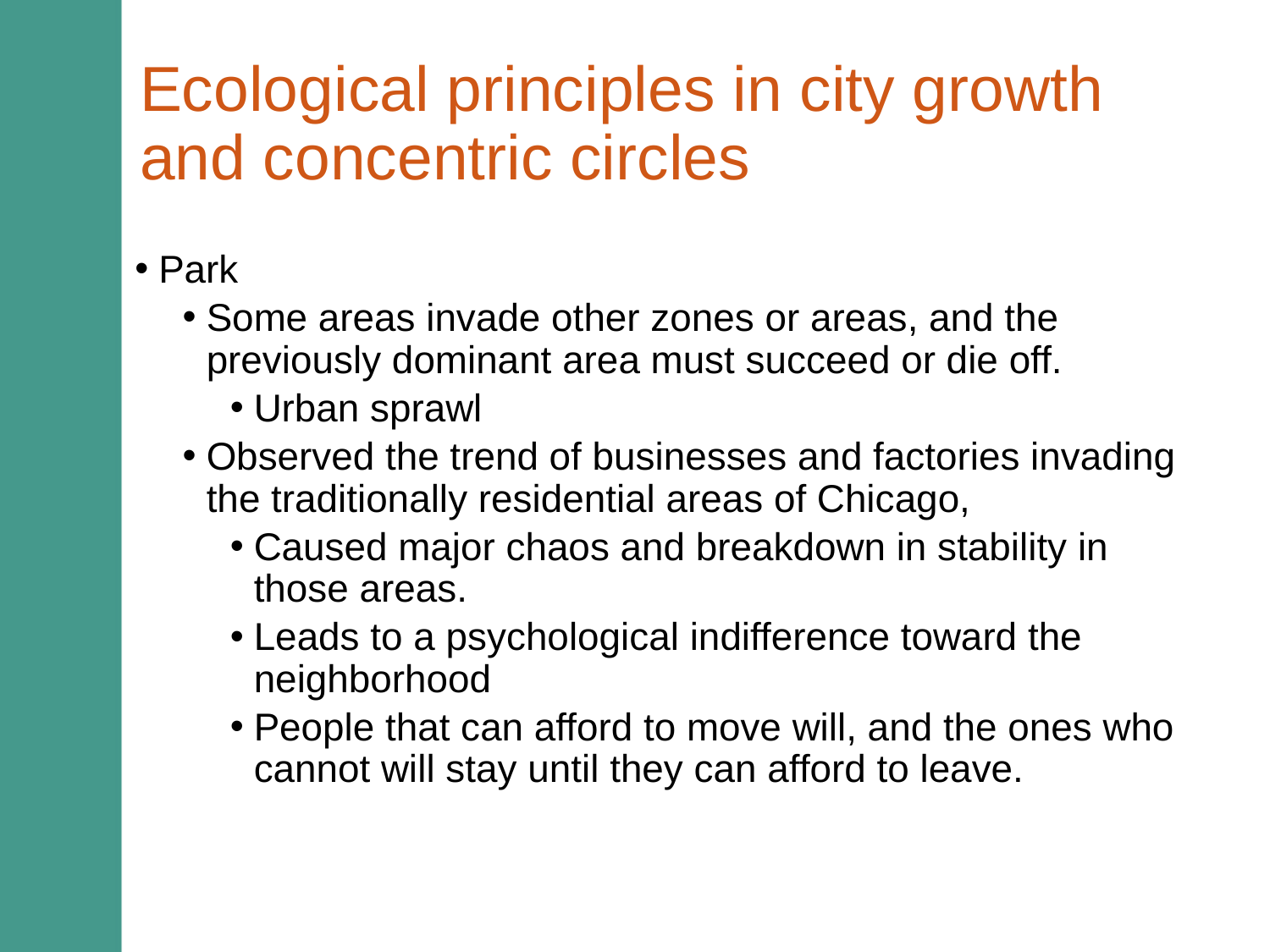

# Ecological principles in city growth and concentric circles
Park
Some areas invade other zones or areas, and the previously dominant area must succeed or die off.
Urban sprawl
Observed the trend of businesses and factories invading the traditionally residential areas of Chicago,
Caused major chaos and breakdown in stability in those areas.
Leads to a psychological indifference toward the neighborhood
People that can afford to move will, and the ones who cannot will stay until they can afford to leave.